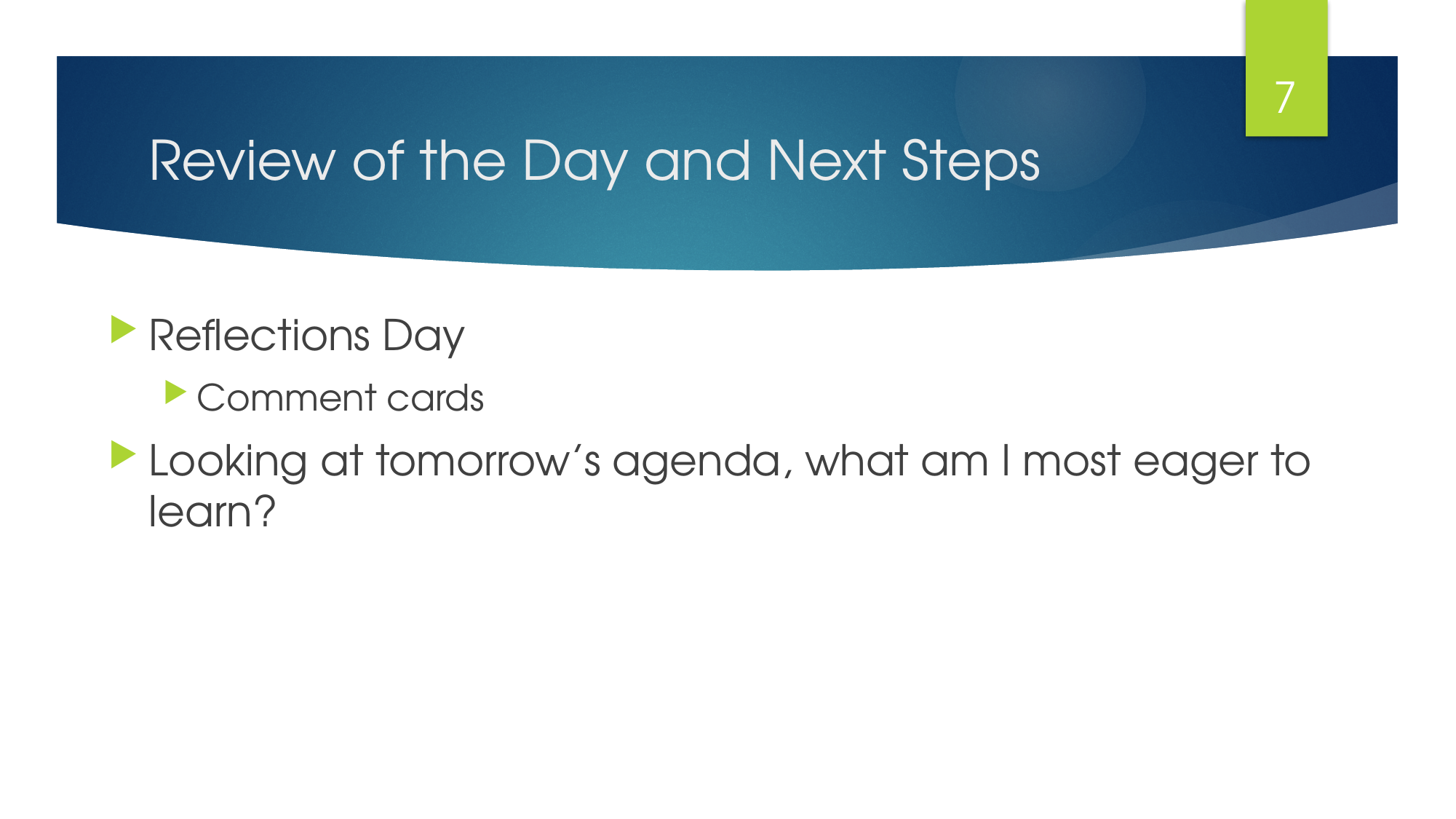

7
# Review of the Day and Next Steps
Reflections Day
Comment cards
Looking at tomorrow’s agenda, what am I most eager to learn?